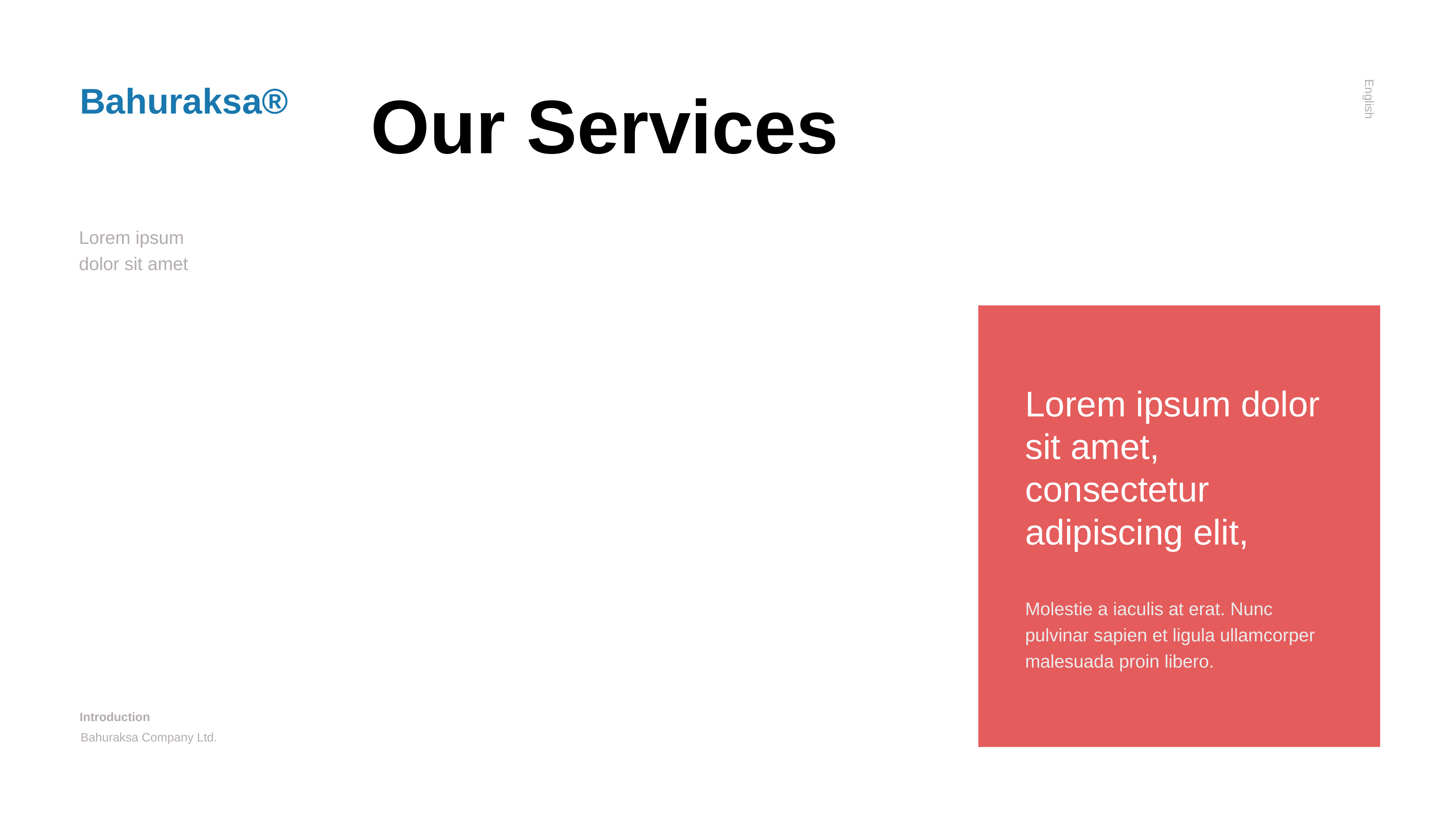

Bahuraksa®
Our Services
English
Lorem ipsum dolor sit amet

Lorem ipsum dolor sit amet, consectetur adipiscing elit,
Molestie a iaculis at erat. Nunc pulvinar sapien et ligula ullamcorper malesuada proin libero.
Introduction
Bahuraksa Company Ltd.